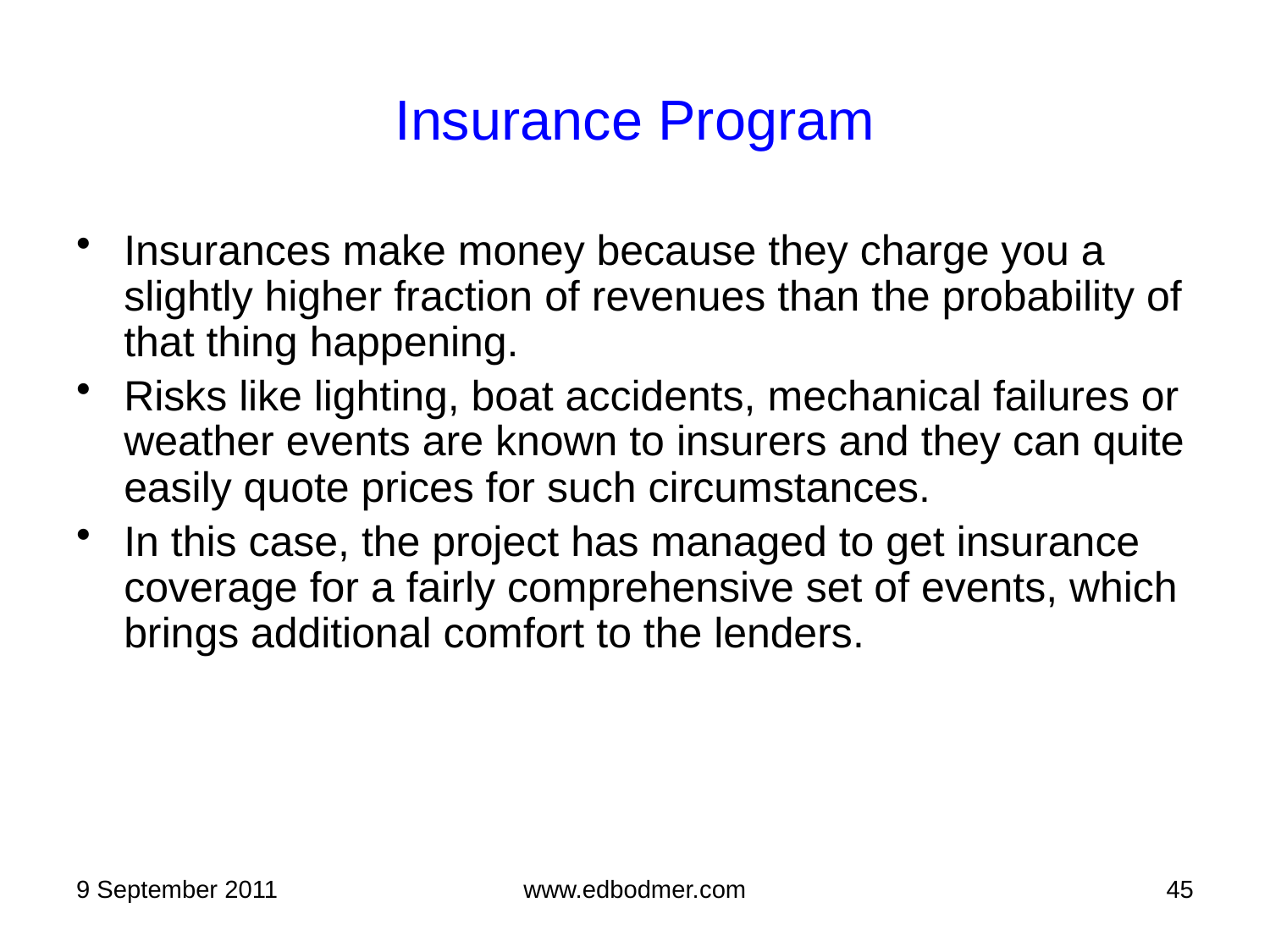

Insurance Program
Insurances make money because they charge you a slightly higher fraction of revenues than the probability of that thing happening.
Risks like lighting, boat accidents, mechanical failures or weather events are known to insurers and they can quite easily quote prices for such circumstances.
In this case, the project has managed to get insurance coverage for a fairly comprehensive set of events, which brings additional comfort to the lenders.

9 September 2011
www.edbodmer.com
45